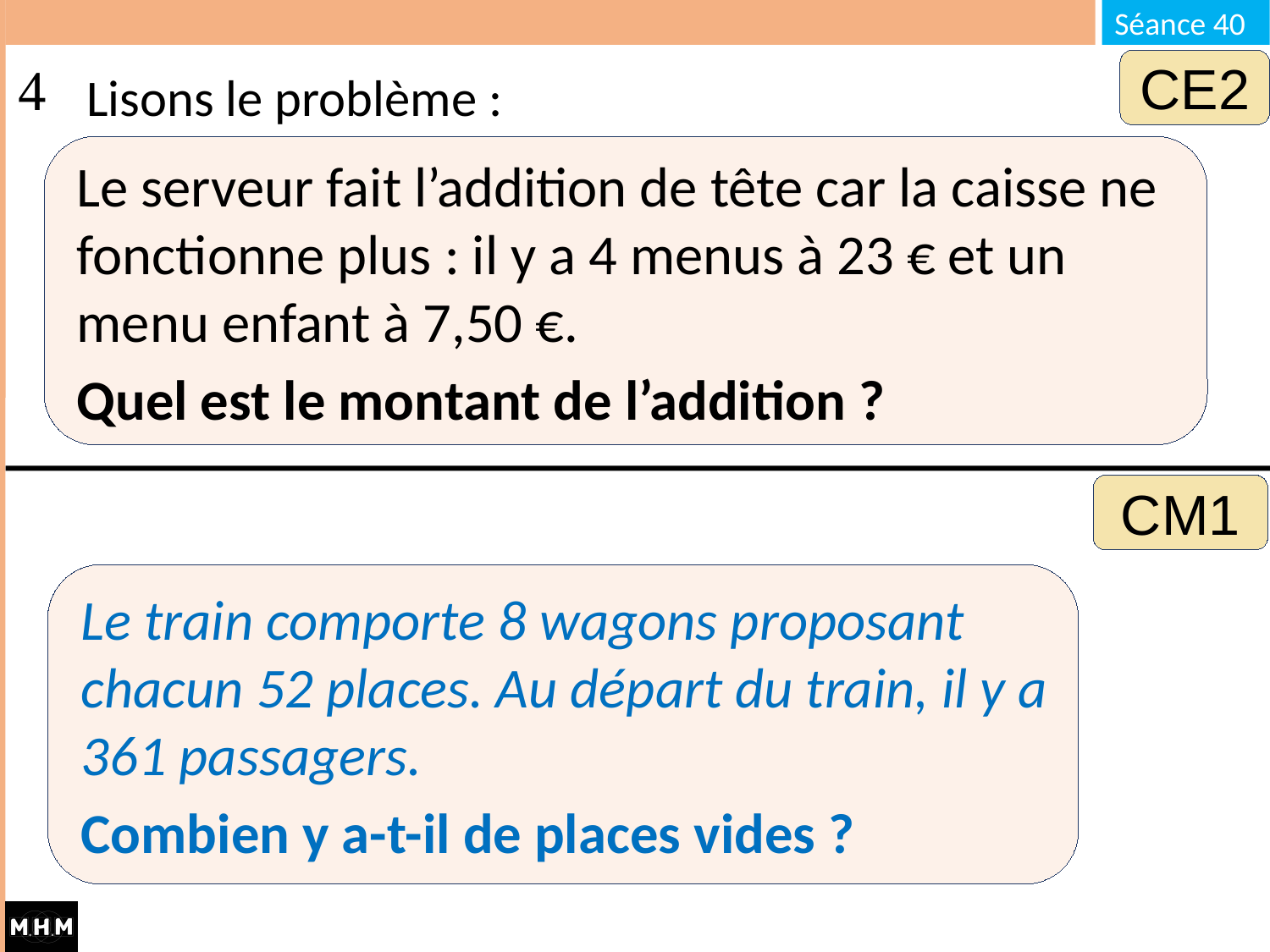

# Lisons le problème :
CE2
Le serveur fait l’addition de tête car la caisse ne fonctionne plus : il y a 4 menus à 23 € et un menu enfant à 7,50 €.
Quel est le montant de l’addition ?

CM1
Le train comporte 8 wagons proposant chacun 52 places. Au départ du train, il y a 361 passagers.
Combien y a-t-il de places vides ?